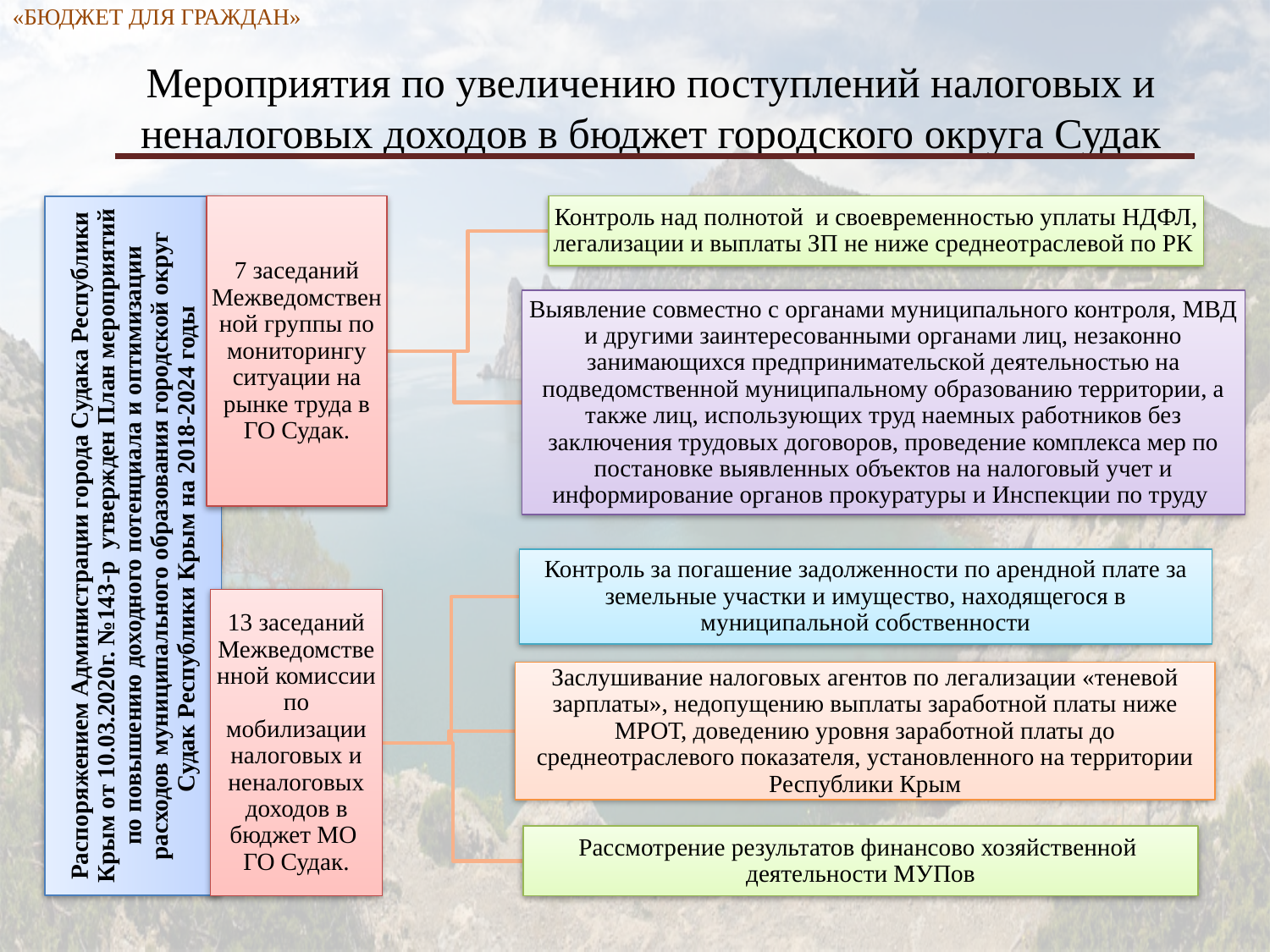

«БЮДЖЕТ ДЛЯ ГРАЖДАН»
# Мероприятия по увеличению поступлений налоговых и неналоговых доходов в бюджет городского округа Судак

Распоряжением Администрации города Судака Республики Крым от 10.03.2020г. №143-р  утвержден План мероприятий по повышению доходного потенциала и оптимизации расходов муниципального образования городской округ Судак Республики Крым на 2018-2024 годы
7 заседаний Межведомственной группы по мониторингу ситуации на рынке труда в ГО Судак.
Контроль над полнотой  и своевременностью уплаты НДФЛ, легализации и выплаты ЗП не ниже среднеотраслевой по РК
Выявление совместно с органами муниципального контроля, МВД и другими заинтересованными органами лиц, незаконно занимающихся предпринимательской деятельностью на подведомственной муниципальному образованию территории, а также лиц, использующих труд наемных работников без заключения трудовых договоров, проведение комплекса мер по постановке выявленных объектов на налоговый учет и информирование органов прокуратуры и Инспекции по труду
13 заседаний Межведомственной комиссии по мобилизации налоговых и неналоговых доходов в бюджет МО  ГО Судак.
Контроль за погашение задолженности по арендной плате за земельные участки и имущество, находящегося в муниципальной собственности
Заслушивание налоговых агентов по легализации «теневой зарплаты», недопущению выплаты заработной платы ниже МРОТ, доведению уровня заработной платы до среднеотраслевого показателя, установленного на территории Республики Крым
Рассмотрение результатов финансово хозяйственной  деятельности МУПов